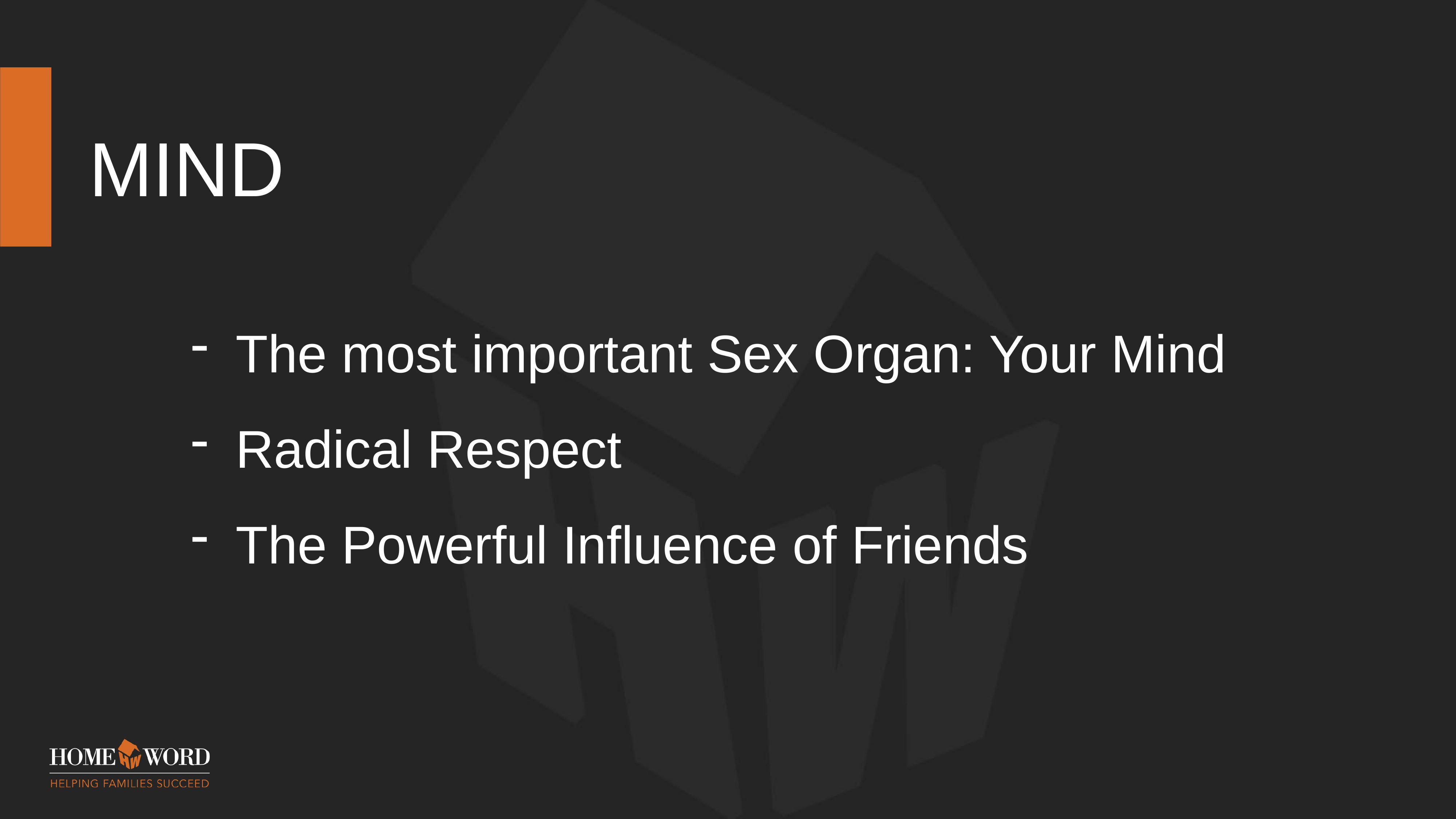

# MIND
The most important Sex Organ: Your Mind
Radical Respect
The Powerful Influence of Friends